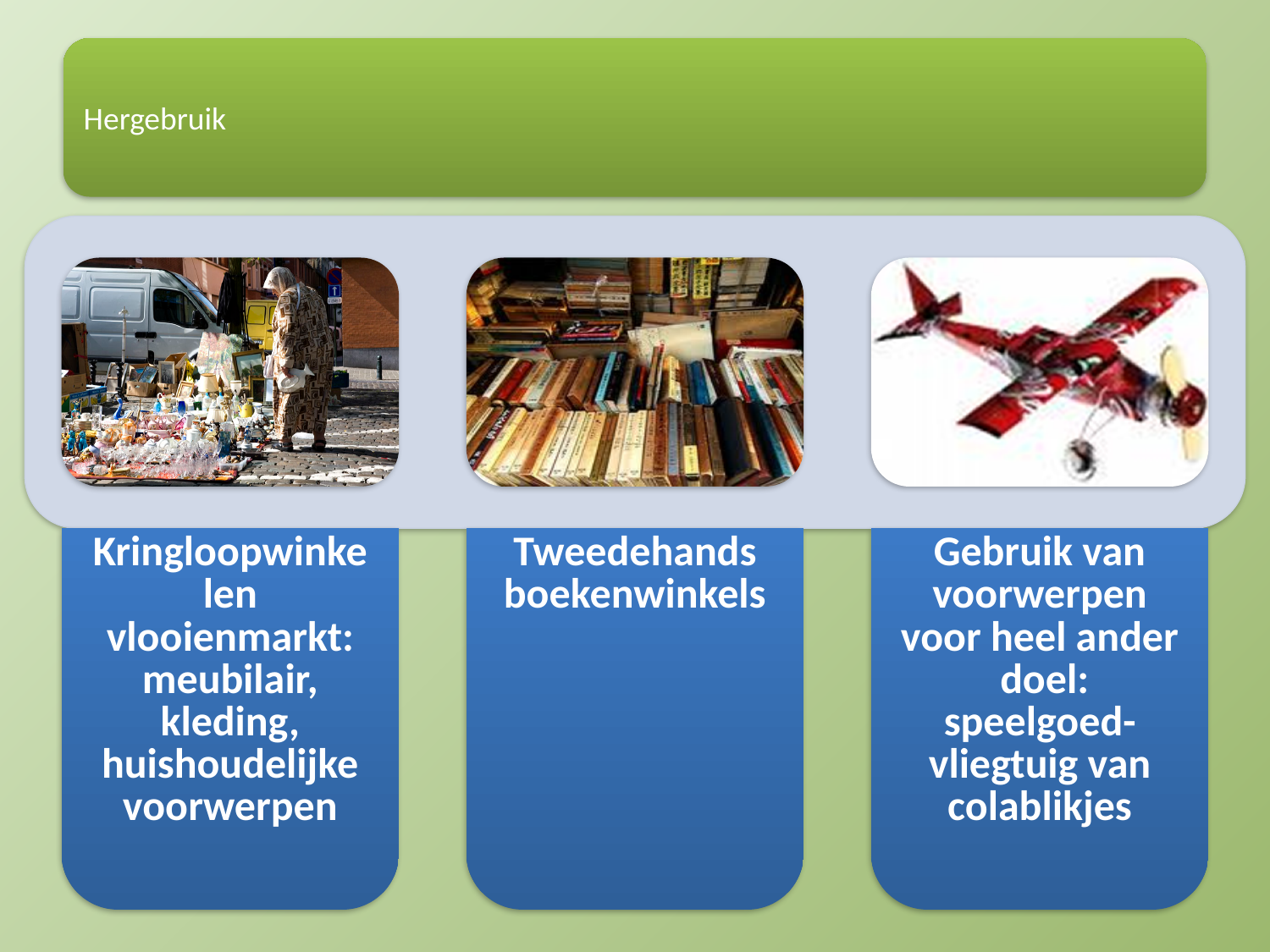

Hergebruik
Kringloopwinkelen vlooienmarkt: meubilair, kleding, huishoudelijke voorwerpen
Tweedehands boekenwinkels
Gebruik van voorwerpen voor heel ander  doel: speelgoed-vliegtuig van colablikjes